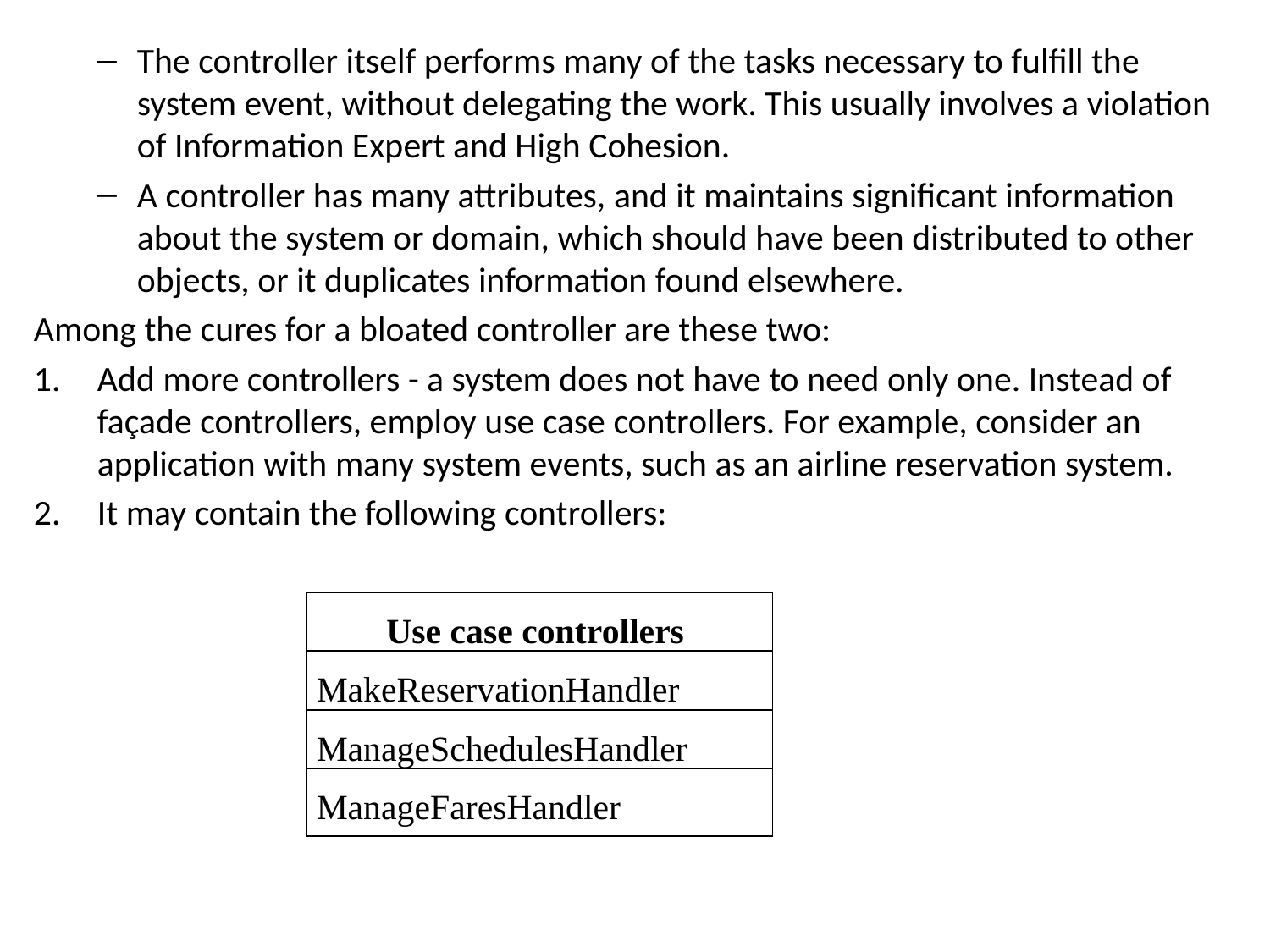

The controller itself performs many of the tasks necessary to fulfill the system event, without delegating the work. This usually involves a violation of Information Expert and High Cohesion.
A controller has many attributes, and it maintains significant information about the system or domain, which should have been distributed to other objects, or it duplicates information found elsewhere.
Among the cures for a bloated controller are these two:
Add more controllers - a system does not have to need only one. Instead of façade controllers, employ use case controllers. For example, consider an application with many system events, such as an airline reservation system.
It may contain the following controllers:

| Use case controllers |
| --- |
| MakeReservationHandler |
| ManageSchedulesHandler |
| ManageFaresHandler |